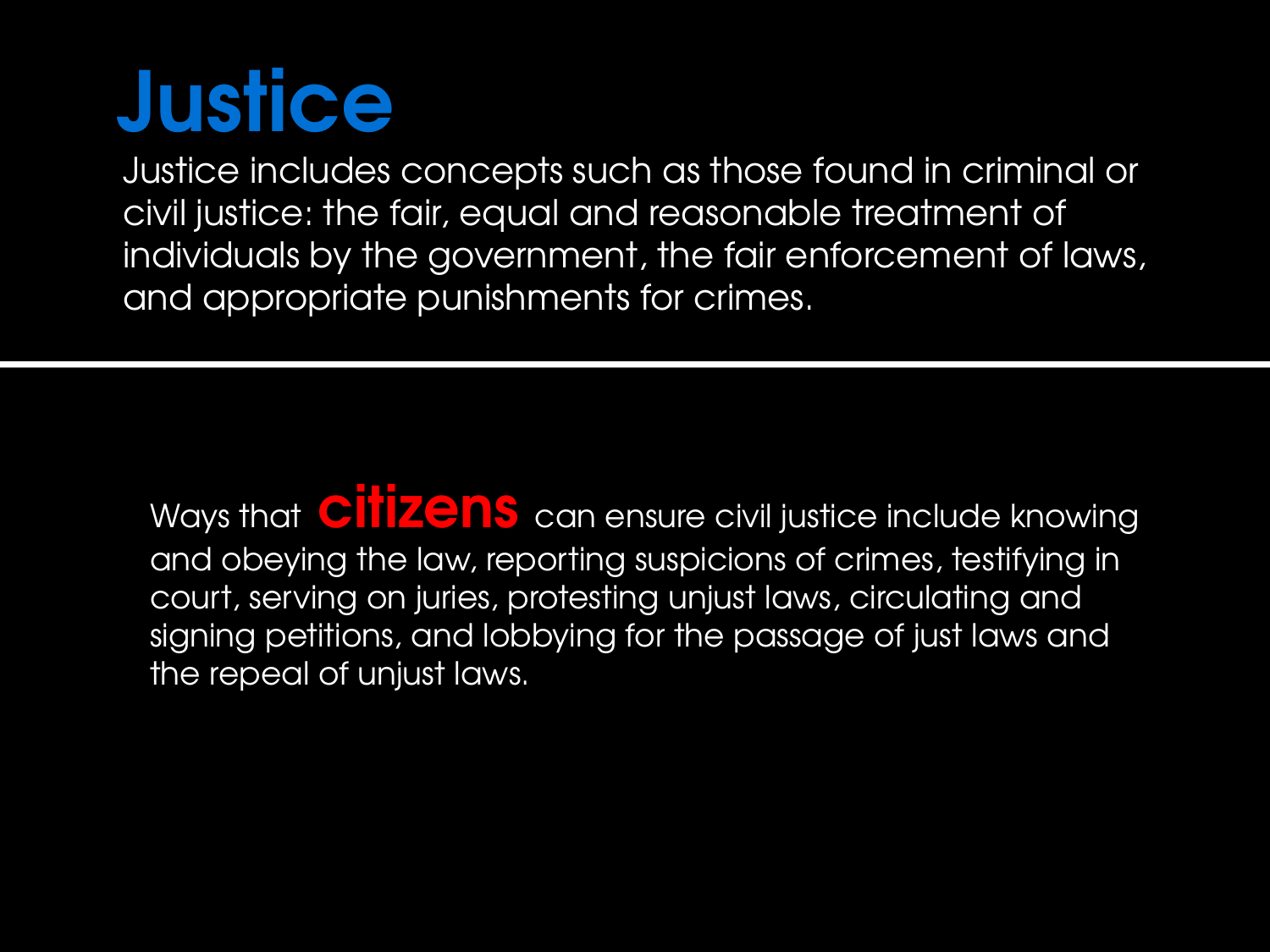

# Justice
Justice includes concepts such as those found in criminal or civil justice: the fair, equal and reasonable treatment of individuals by the government, the fair enforcement of laws, and appropriate punishments for crimes.

Ways that citizens can ensure civil justice include knowing and obeying the law, reporting suspicions of crimes, testifying in court, serving on juries, protesting unjust laws, circulating and signing petitions, and lobbying for the passage of just laws and the repeal of unjust laws.